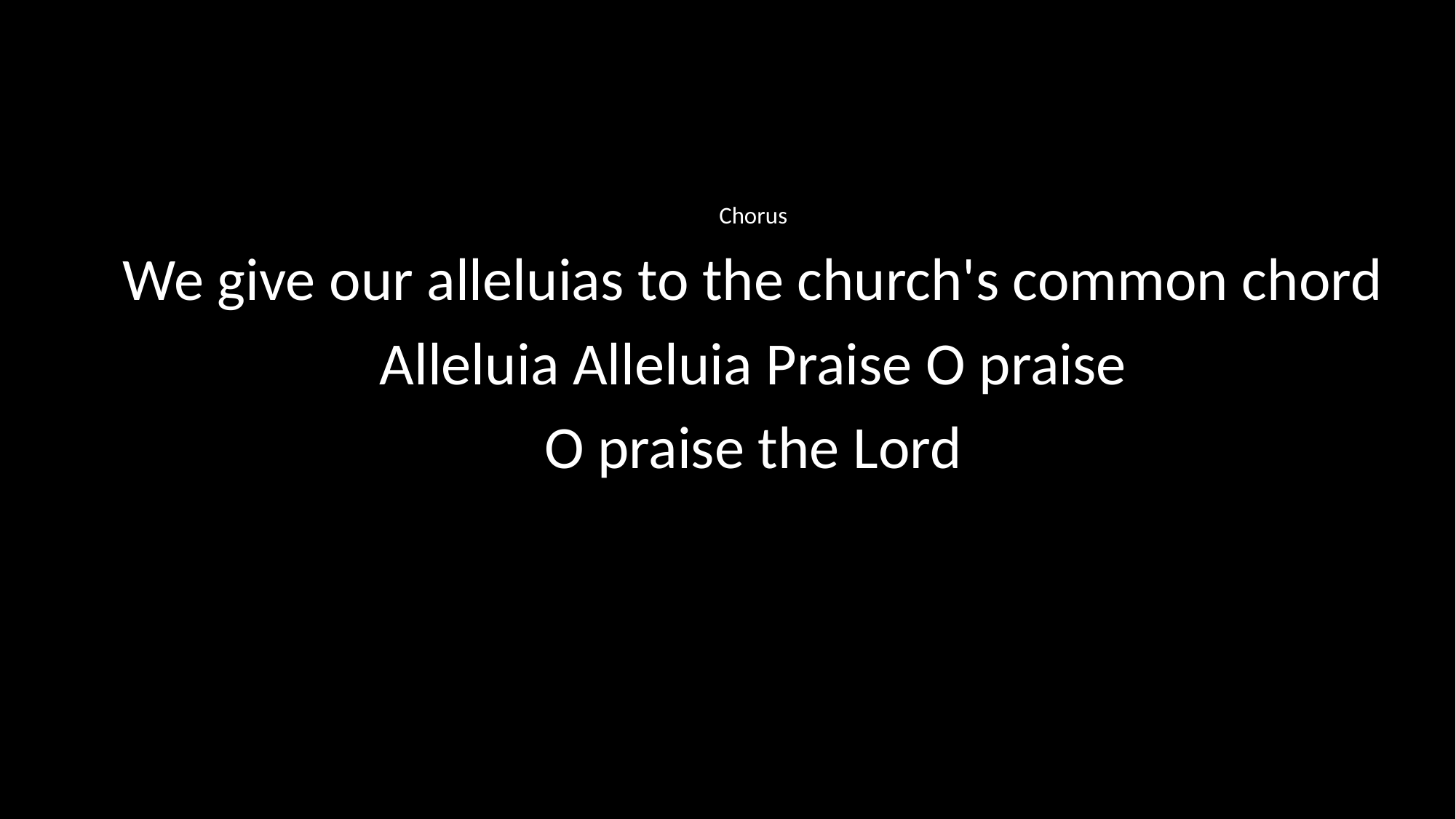

Chorus
We give our alleluias to the church's common chord
Alleluia Alleluia Praise O praise
O praise the Lord